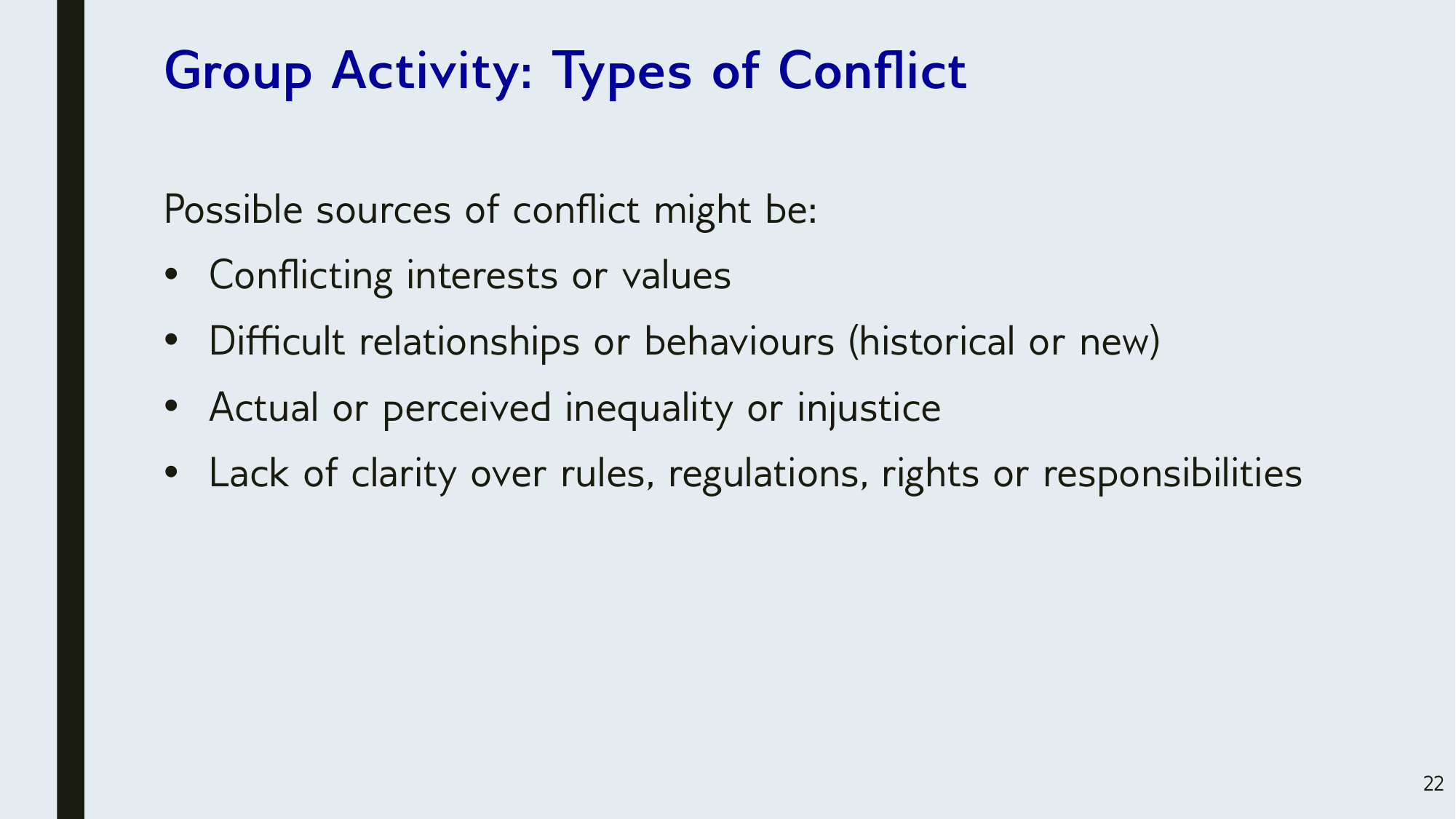

# Group Activity: Types of Conflict
Possible sources of conflict might be:
Conflicting interests or values
Difficult relationships or behaviours (historical or new)
Actual or perceived inequality or injustice
Lack of clarity over rules, regulations, rights or responsibilities
22